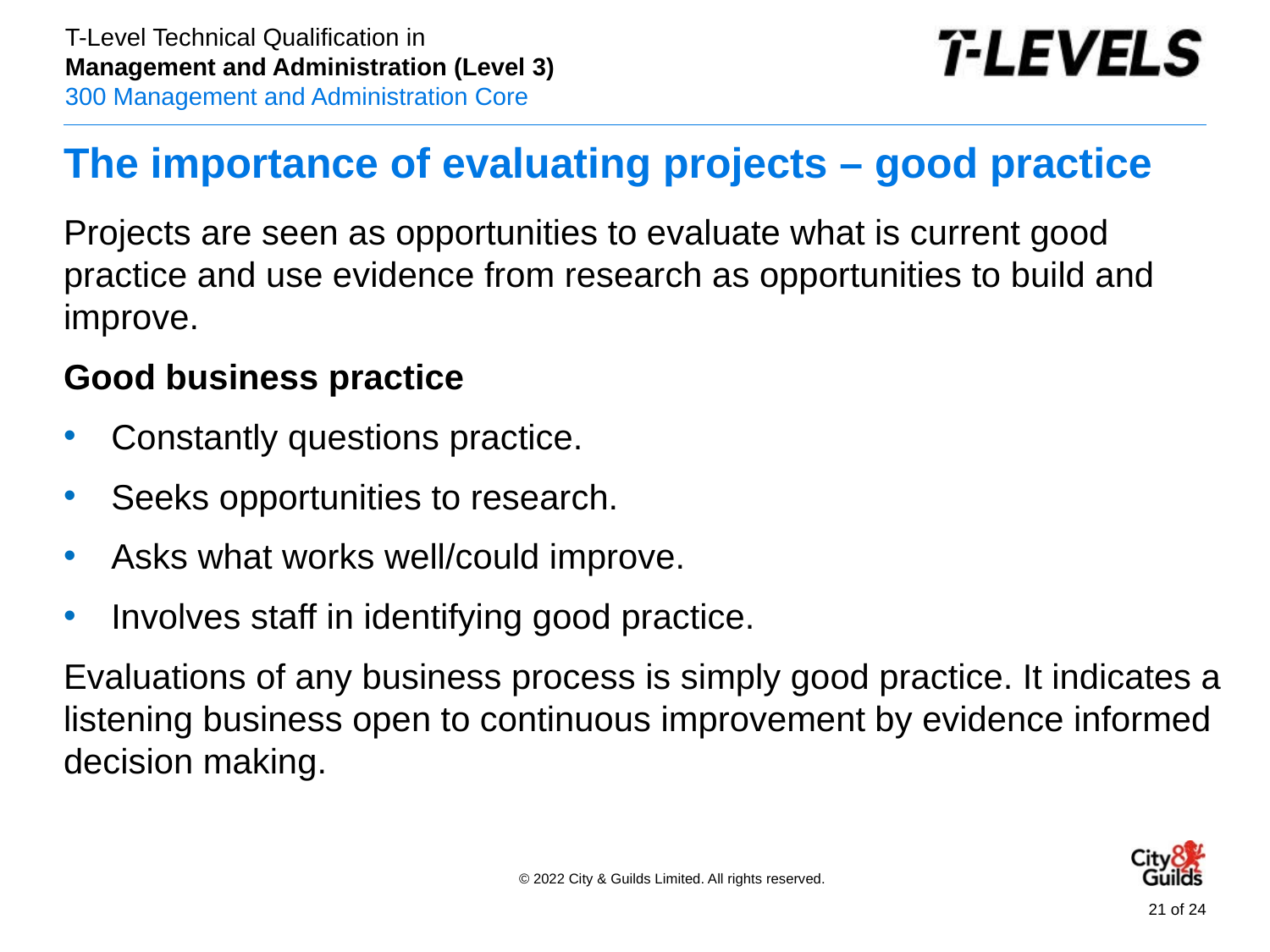

# The importance of evaluating projects – good practice
Projects are seen as opportunities to evaluate what is current good practice and use evidence from research as opportunities to build and improve.
Good business practice
Constantly questions practice.
Seeks opportunities to research.
Asks what works well/could improve.
Involves staff in identifying good practice.
Evaluations of any business process is simply good practice. It indicates a listening business open to continuous improvement by evidence informed decision making.